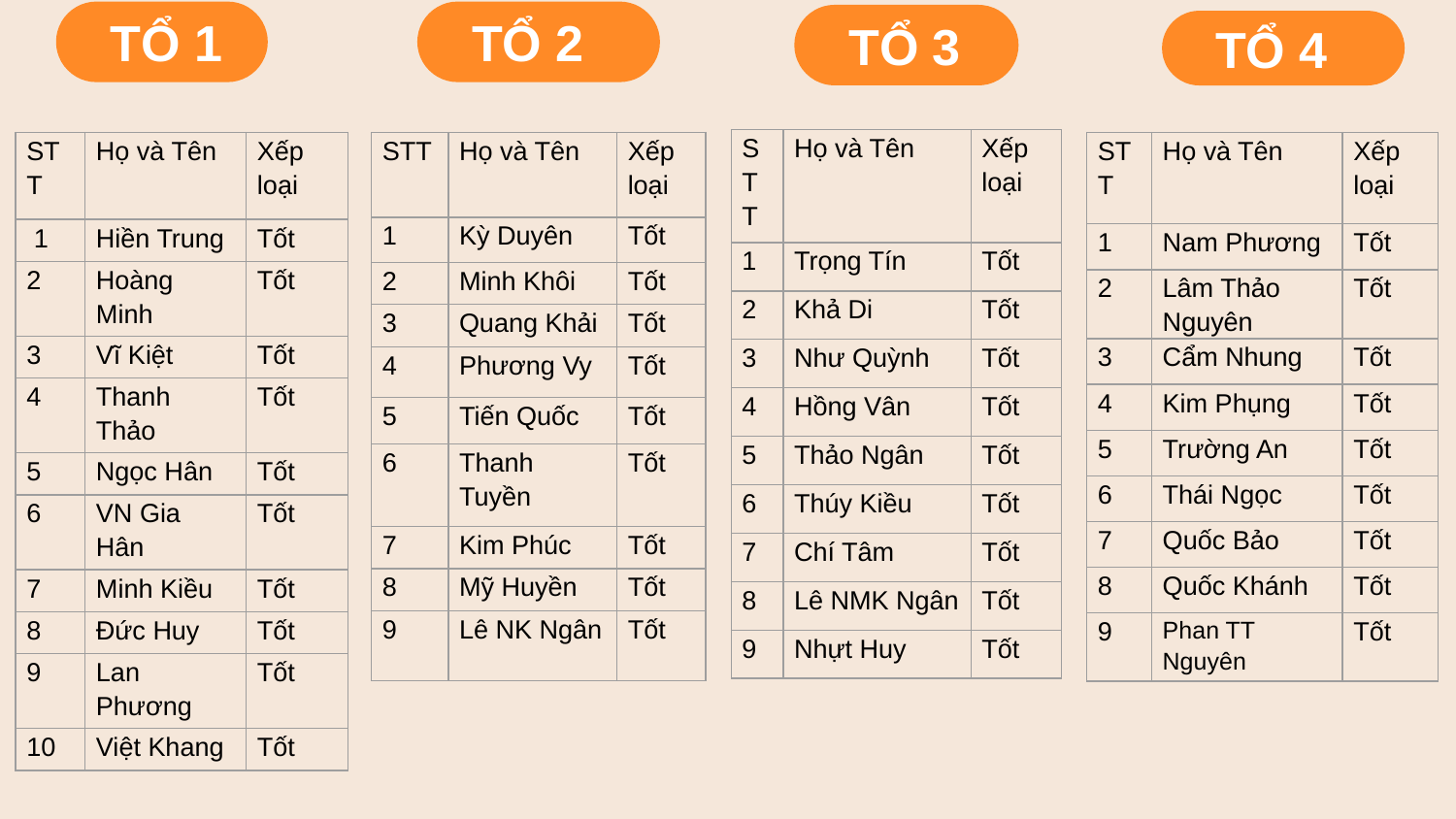

TỔ 1
  TỔ 2
  TỔ 3
  TỔ 4
| STT | Họ và Tên | Xếp loại |
| --- | --- | --- |
| 1 | Trọng Tín | Tốt |
| 2 | Khả Di | Tốt |
| 3 | Như Quỳnh | Tốt |
| 4 | Hồng Vân | Tốt |
| 5 | Thảo Ngân | Tốt |
| 6 | Thúy Kiều | Tốt |
| 7 | Chí Tâm | Tốt |
| 8 | Lê NMK Ngân | Tốt |
| 9 | Nhựt Huy | Tốt |
| STT | Họ và Tên | Xếp loại |
| --- | --- | --- |
| 1 | Nam Phương | Tốt |
| 2 | Lâm Thảo Nguyên | Tốt |
| 3 | Cẩm Nhung | Tốt |
| 4 | Kim Phụng | Tốt |
| 5 | Trường An | Tốt |
| 6 | Thái Ngọc | Tốt |
| 7 | Quốc Bảo | Tốt |
| 8 | Quốc Khánh | Tốt |
| 9 | Phan TT Nguyên | Tốt |
| STT | Họ và Tên | Xếp loại |
| --- | --- | --- |
| 1 | Hiền Trung | Tốt |
| 2 | Hoàng Minh | Tốt |
| 3 | Vĩ Kiệt | Tốt |
| 4 | Thanh Thảo | Tốt |
| 5 | Ngọc Hân | Tốt |
| 6 | VN Gia Hân | Tốt |
| 7 | Minh Kiều | Tốt |
| 8 | Đức Huy | Tốt |
| 9 | Lan Phương | Tốt |
| 10 | Việt Khang | Tốt |
| STT | Họ và Tên | Xếp loại |
| --- | --- | --- |
| 1 | Kỳ Duyên | Tốt |
| 2 | Minh Khôi | Tốt |
| 3 | Quang Khải | Tốt |
| 4 | Phương Vy | Tốt |
| 5 | Tiến Quốc | Tốt |
| 6 | Thanh Tuyền | Tốt |
| 7 | Kim Phúc | Tốt |
| 8 | Mỹ Huyền | Tốt |
| 9 | Lê NK Ngân | Tốt |